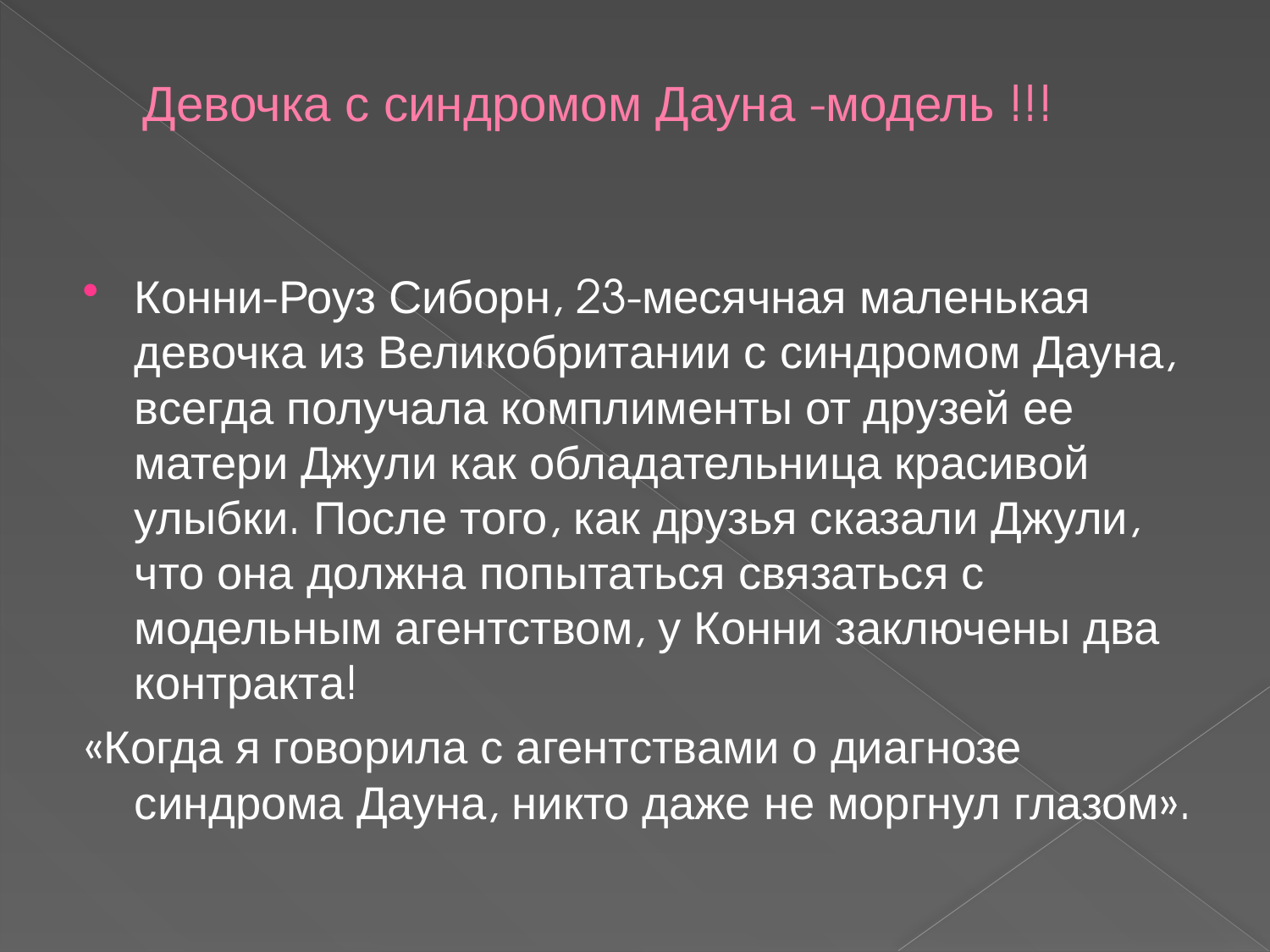

# Девочка с синдромом Дауна -модель !!!
Конни-Роуз Сиборн, 23-месячная маленькая девочка из Великобритании с синдромом Дауна, всегда получала комплименты от друзей ее матери Джули как обладательница красивой улыбки. После того, как друзья сказали Джули, что она должна попытаться связаться с модельным агентством, у Конни заключены два контракта!
«Когда я говорила с агентствами о диагнозе синдрома Дауна, никто даже не моргнул глазом».